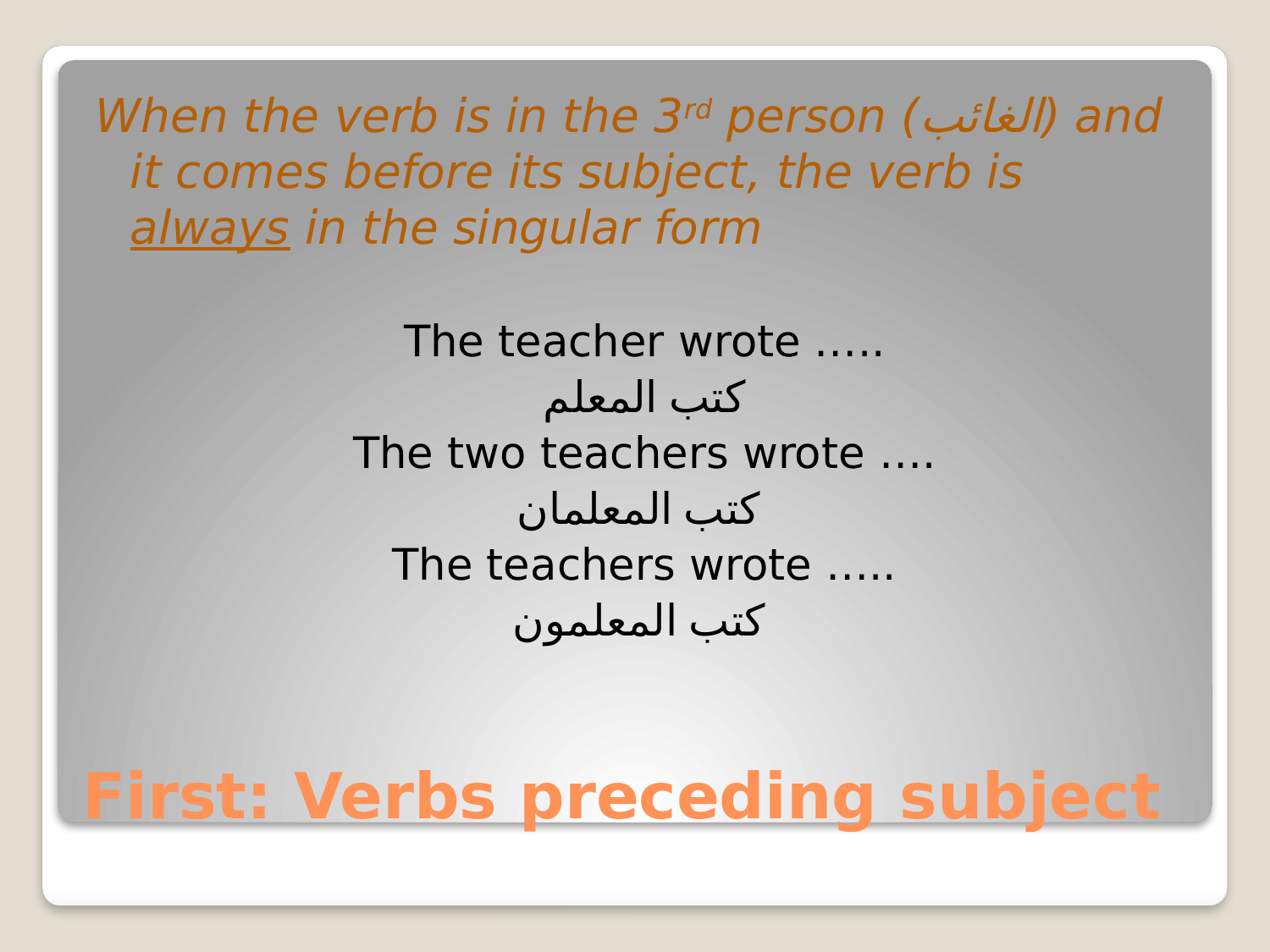

When the verb is in the 3rd person (الغائب) and it comes before its subject, the verb is always in the singular form

The teacher wrote …..
كتب المعلم
The two teachers wrote ….
كتب المعلمان
The teachers wrote …..
كتب المعلمون

# First: Verbs preceding subject